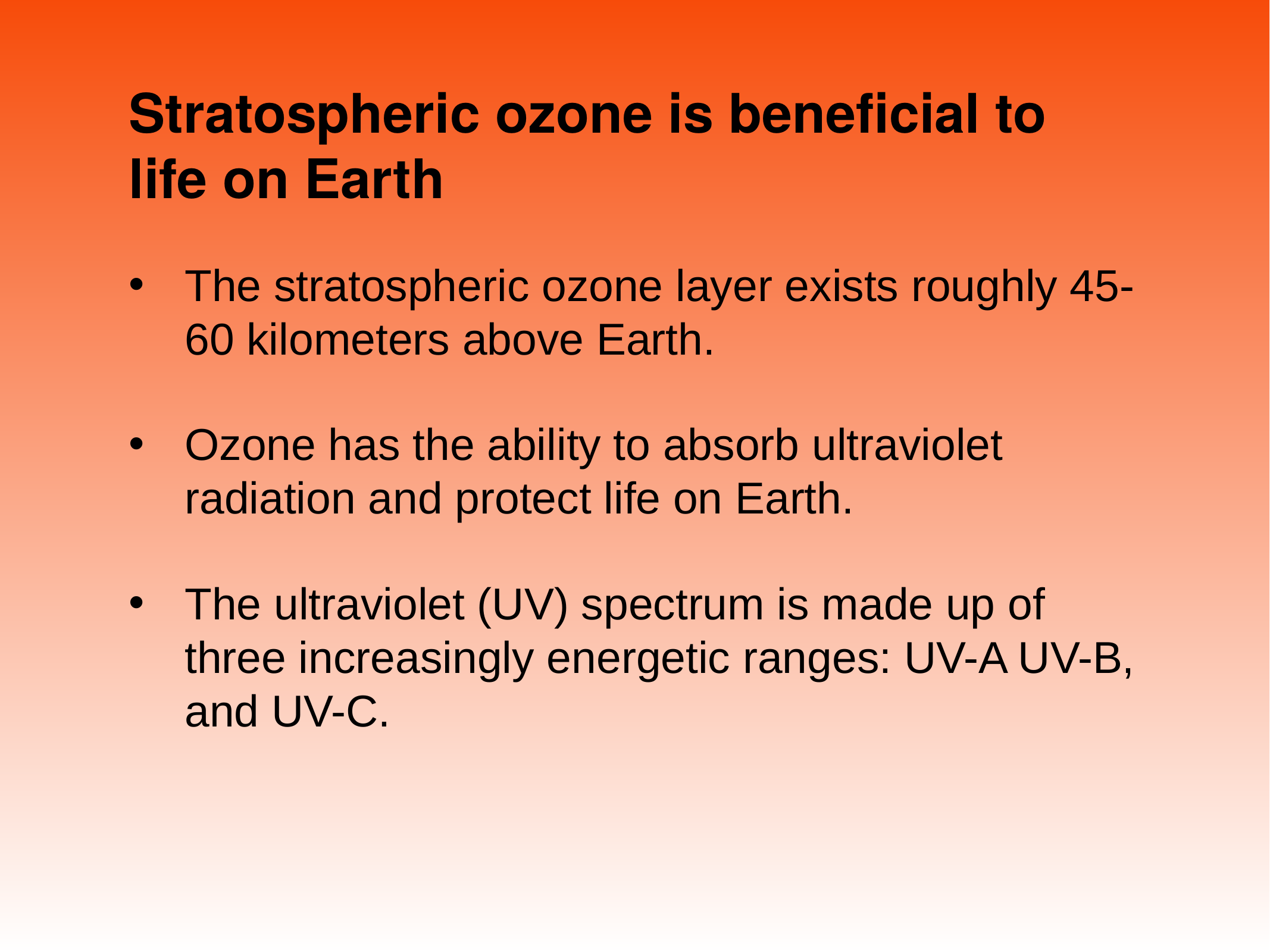

# Stratospheric ozone is beneficial to life on Earth
The stratospheric ozone layer exists roughly 45-60 kilometers above Earth.
Ozone has the ability to absorb ultraviolet radiation and protect life on Earth.
The ultraviolet (UV) spectrum is made up of three increasingly energetic ranges: UV-A UV-B, and UV-C.